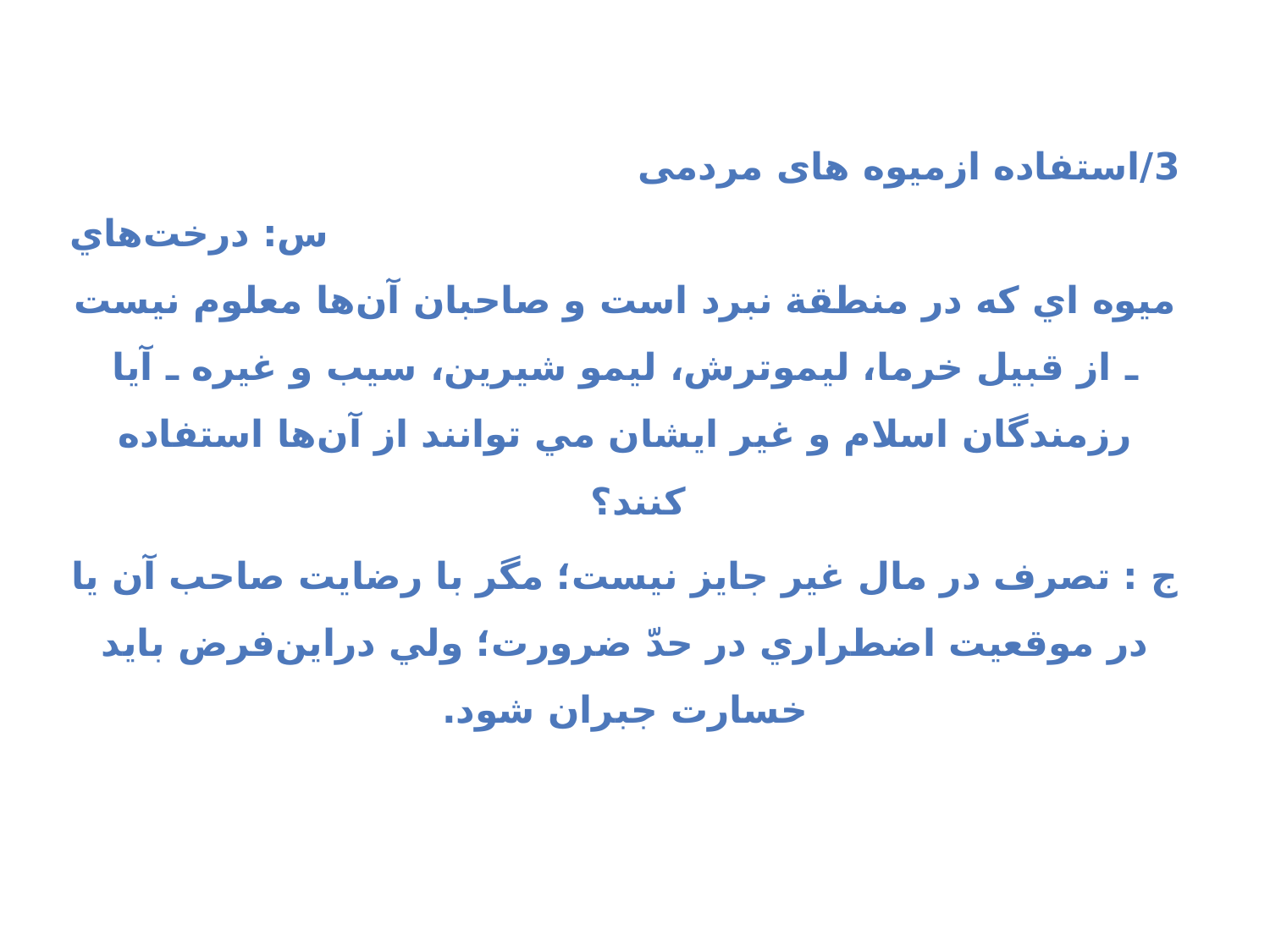

3/استفاده ازمیوه های مردمی                                                                                                               س: درخت‌هاي ميوه اي كه در منطقة نبرد است و صاحبان آن‌ها معلوم نيست ـ از قبيل خرما، ليموترش، ليمو شيرين، سيب و غيره ـ آيا رزمندگان اسلام و غير ايشان مي توانند از آن‌ها استفاده كنند؟
ج : تصرف در مال غير جايز نيست؛ مگر با رضايت صاحب آن يا در موقعيت اضطراري در حدّ ضرورت؛ ولي دراين‌فرض بايد خسارت جبران شود.